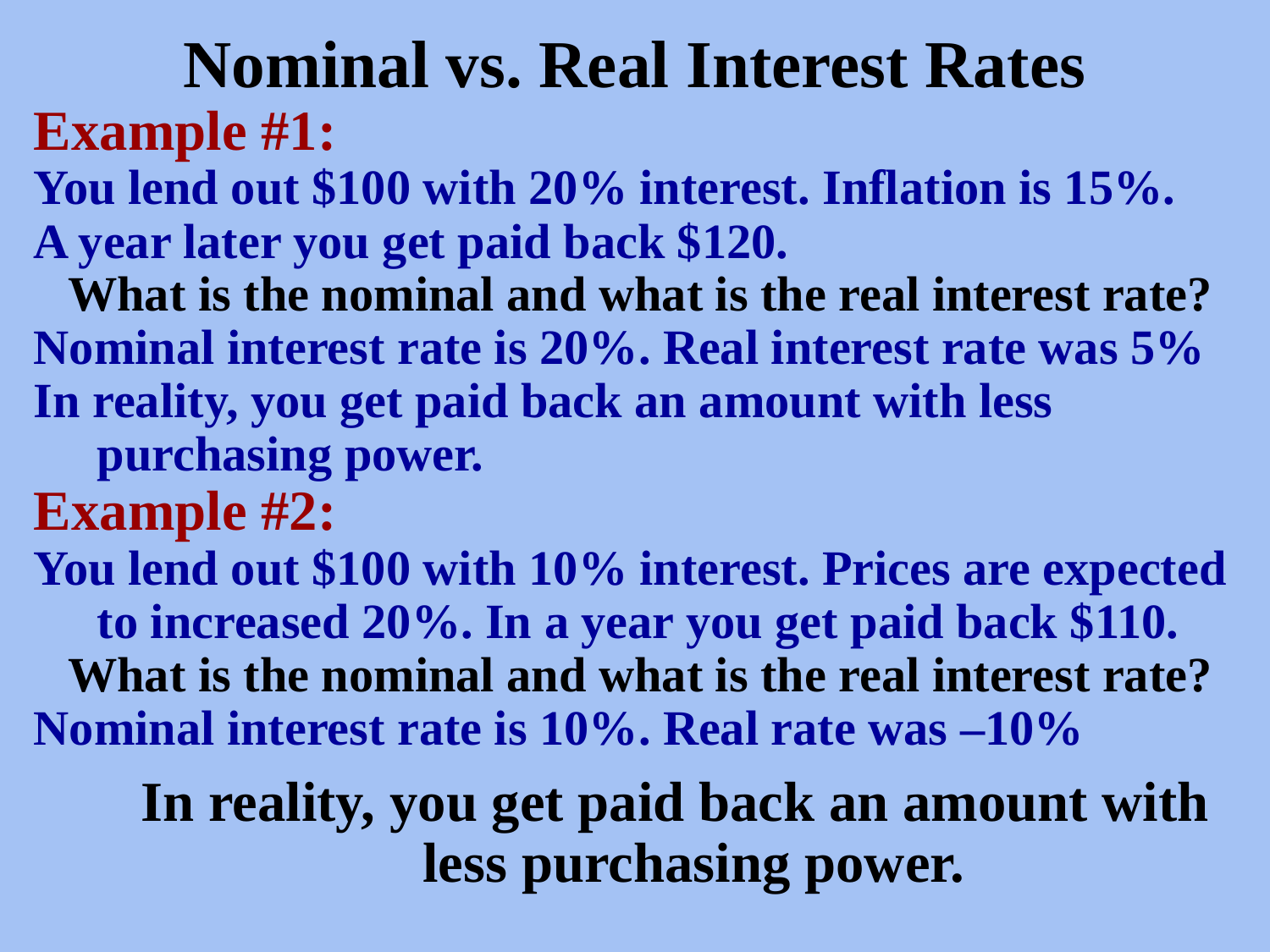

Nominal vs. Real Interest Rates
Example #1:
You lend out $100 with 20% interest. Inflation is 15%.
A year later you get paid back $120.
What is the nominal and what is the real interest rate?
Nominal interest rate is 20%. Real interest rate was 5%
In reality, you get paid back an amount with less purchasing power.
Example #2:
You lend out $100 with 10% interest. Prices are expected to increased 20%. In a year you get paid back $110.
What is the nominal and what is the real interest rate?
Nominal interest rate is 10%. Real rate was –10%

In reality, you get paid back an amount with less purchasing power.